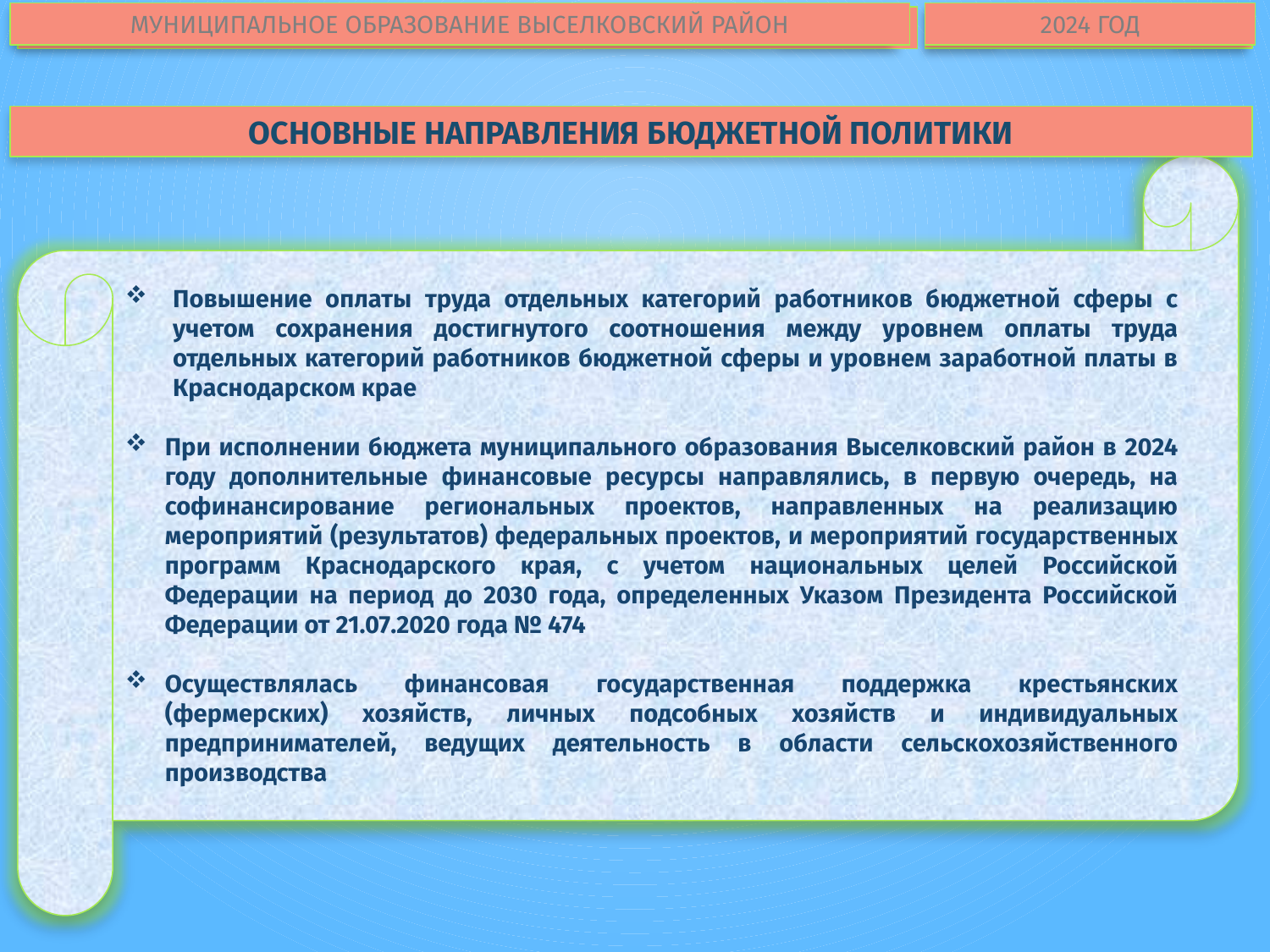

МУНИЦИПАЛЬНОЕ ОБРАЗОВАНИЕ ВЫСЕЛКОВСКИЙ РАЙОН
2024 ГОД
2024-2026 ГОДЫ
МУНИЦИПАЛЬНОЕ ОБРАЗОВАНИЕ ВЫСЕЛКОВСКИЙ РАЙОН
ОСНОВНЫЕ НАПРАВЛЕНИЯ БЮДЖЕТНОЙ ПОЛИТИКИ

Повышение оплаты труда отдельных категорий работников бюджетной сферы с учетом сохранения достигнутого соотношения между уровнем оплаты труда отдельных категорий работников бюджетной сферы и уровнем заработной платы в Краснодарском крае

При исполнении бюджета муниципального образования Выселковский район в 2024 году дополнительные финансовые ресурсы направлялись, в первую очередь, на софинансирование региональных проектов, направленных на реализацию мероприятий (результатов) федеральных проектов, и мероприятий государственных программ Краснодарского края, с учетом национальных целей Российской Федерации на период до 2030 года, определенных Указом Президента Российской Федерации от 21.07.2020 года № 474

Осуществлялась финансовая государственная поддержка крестьянских (фермерских) хозяйств, личных подсобных хозяйств и индивидуальных предпринимателей, ведущих деятельность в области сельскохозяйственного производства